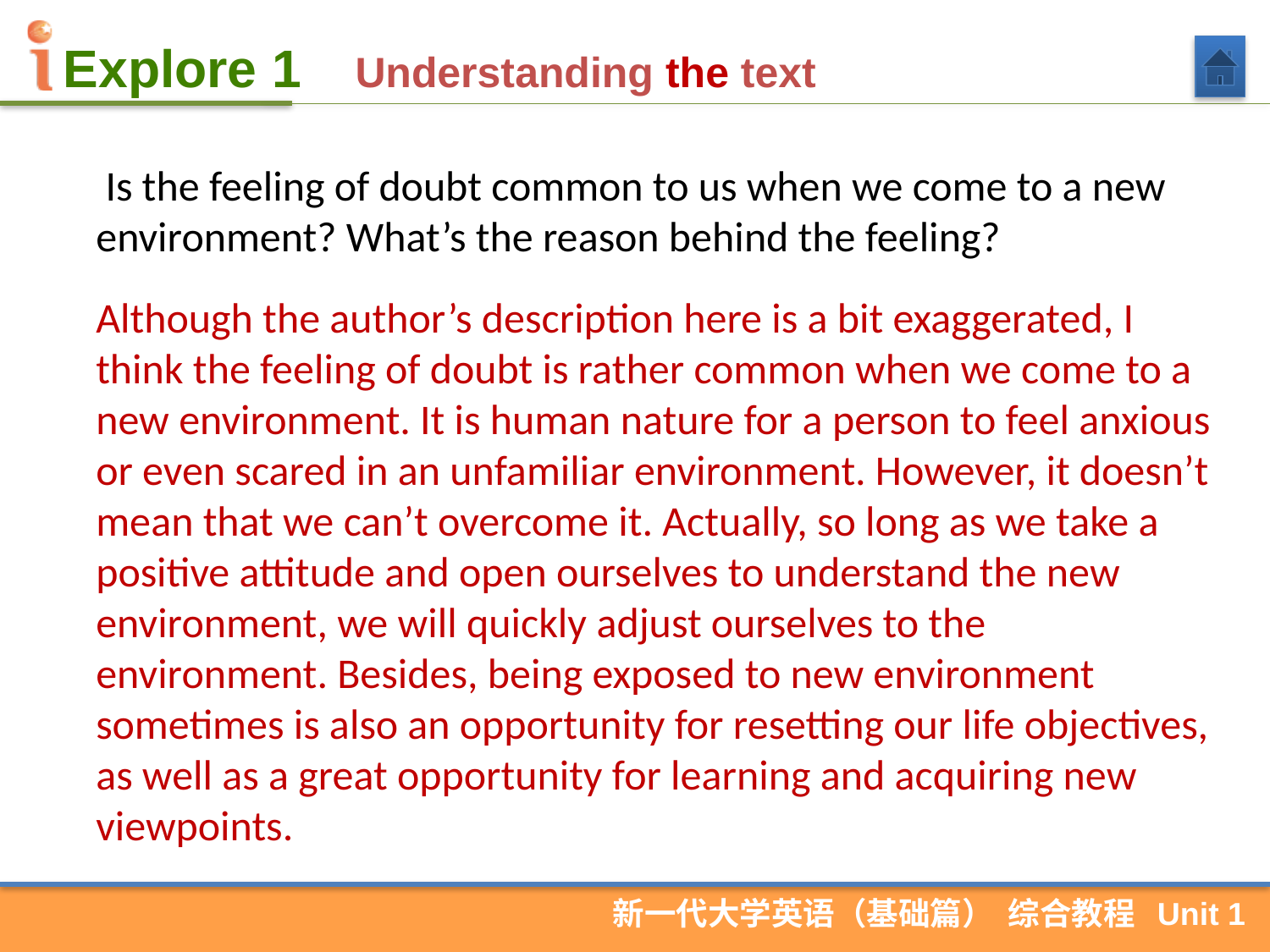

Understanding the text
 Is the feeling of doubt common to us when we come to a new environment? What’s the reason behind the feeling?

Although the author’s description here is a bit exaggerated, I think the feeling of doubt is rather common when we come to a new environment. It is human nature for a person to feel anxious or even scared in an unfamiliar environment. However, it doesn’t mean that we can’t overcome it. Actually, so long as we take a positive attitude and open ourselves to understand the new environment, we will quickly adjust ourselves to the environment. Besides, being exposed to new environment sometimes is also an opportunity for resetting our life objectives, as well as a great opportunity for learning and acquiring new viewpoints.